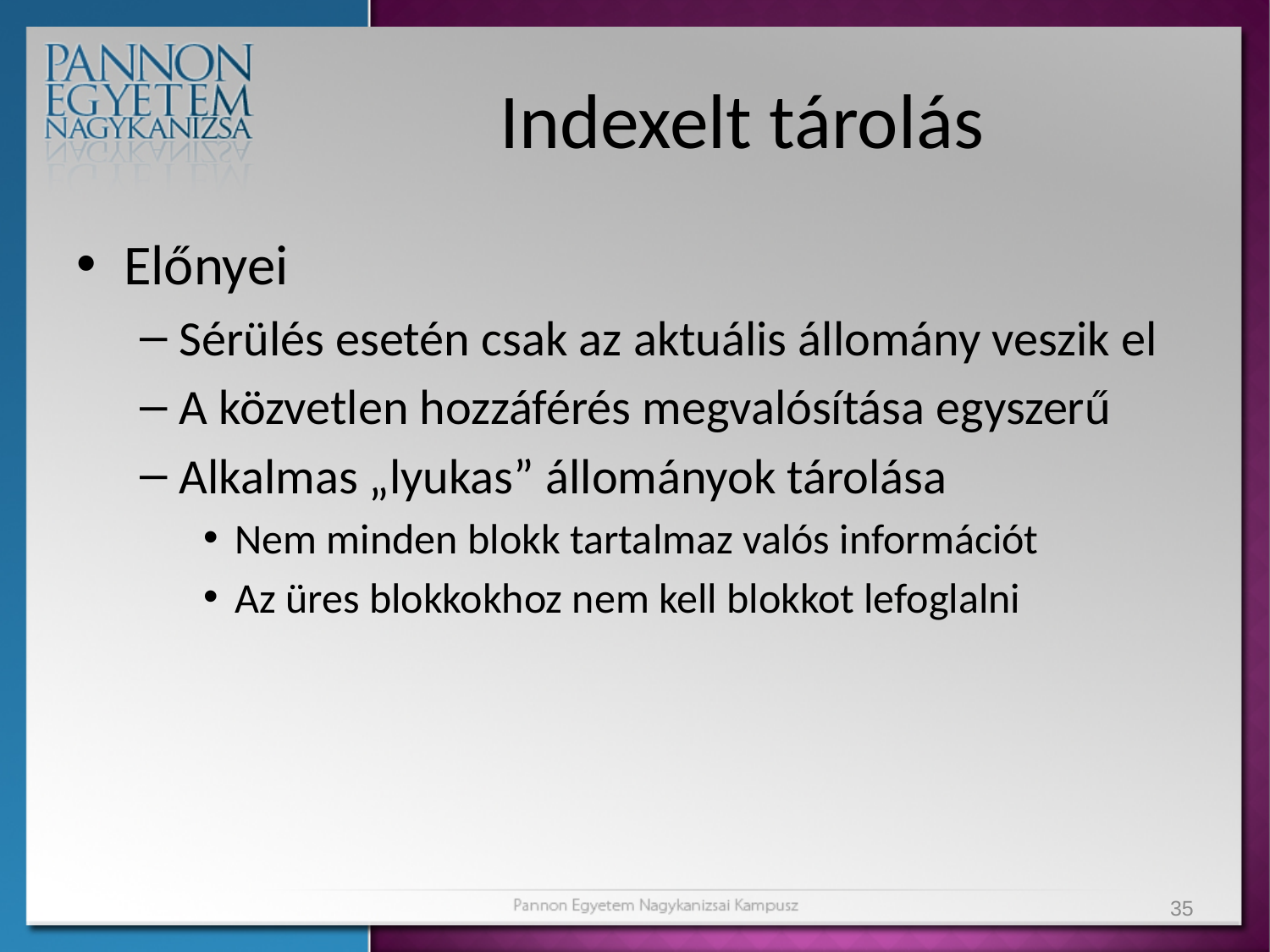

# Indexelt tárolás
Előnyei
Sérülés esetén csak az aktuális állomány veszik el
A közvetlen hozzáférés megvalósítása egyszerű
Alkalmas „lyukas” állományok tárolása
Nem minden blokk tartalmaz valós információt
Az üres blokkokhoz nem kell blokkot lefoglalni
35